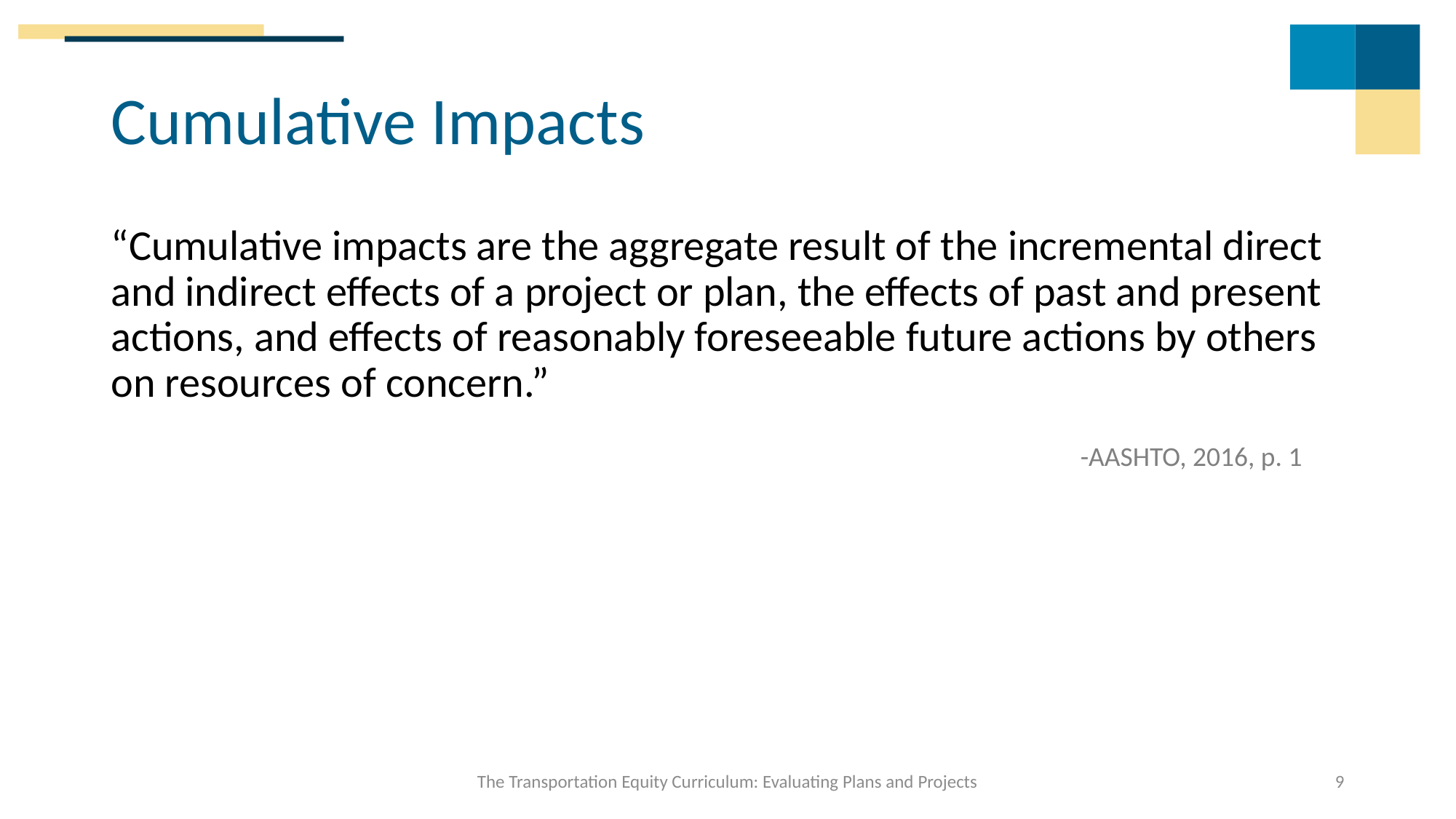

# Cumulative Impacts
“Cumulative impacts are the aggregate result of the incremental direct and indirect effects of a project or plan, the effects of past and present actions, and effects of reasonably foreseeable future actions by others on resources of concern.”
-AASHTO, 2016, p. 1
The Transportation Equity Curriculum: Evaluating Plans and Projects
9